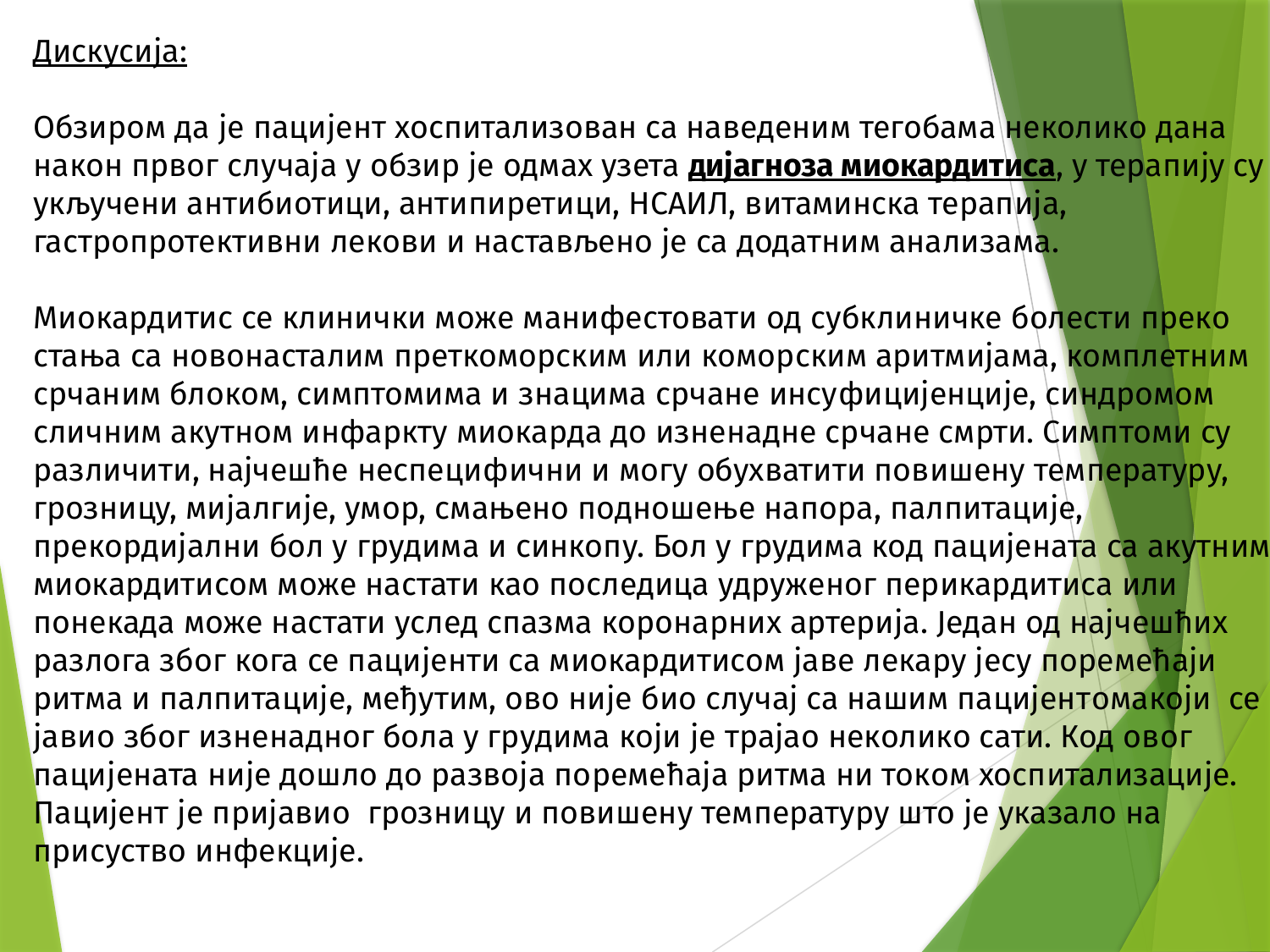

Дискусија:

Обзиром да је пацијент хоспитализован са наведеним тегобама неколико дана након првог случаја у обзир је одмах узета дијагноза миокардитиса, у терапију су укључени антибиотици, антипиретици, НСАИЛ, витаминска терапија, гастропротективни лекови и настављено је са додатним анализама.

Миокардитис се клинички може манифестовати од субклиничке болести преко стања са новонасталим преткоморским или коморским аритмијама, комплетним срчаним блоком, симптомима и знацима срчане инсуфицијенције, синдромом сличним акутном инфаркту миокарда до изненадне срчане смрти. Симптоми су различити, најчешће неспецифични и могу обухватити повишену температуру, грозницу, мијалгије, умор, смањено подношење напора, палпитације, прекордијални бол у грудима и синкопу. Бол у грудима код пацијената са акутним миокардитисом може настати као последица удруженог перикардитиса или понекада може настати услед спазма коронарних артерија. Један од најчешћих разлога због кога се пацијенти са миокардитисом јаве лекару јесу поремећаји ритма и палпитације, међутим, ово није био случај са нашим пацијентомакоји  се јавио због изненадног бола у грудима који је трајао неколико сати. Код овог пацијената није дошло до развоја поремећаја ритма ни током хоспитализације. Пацијент је пријавио  грозницу и повишену температуру што је указало на присуство инфекције.